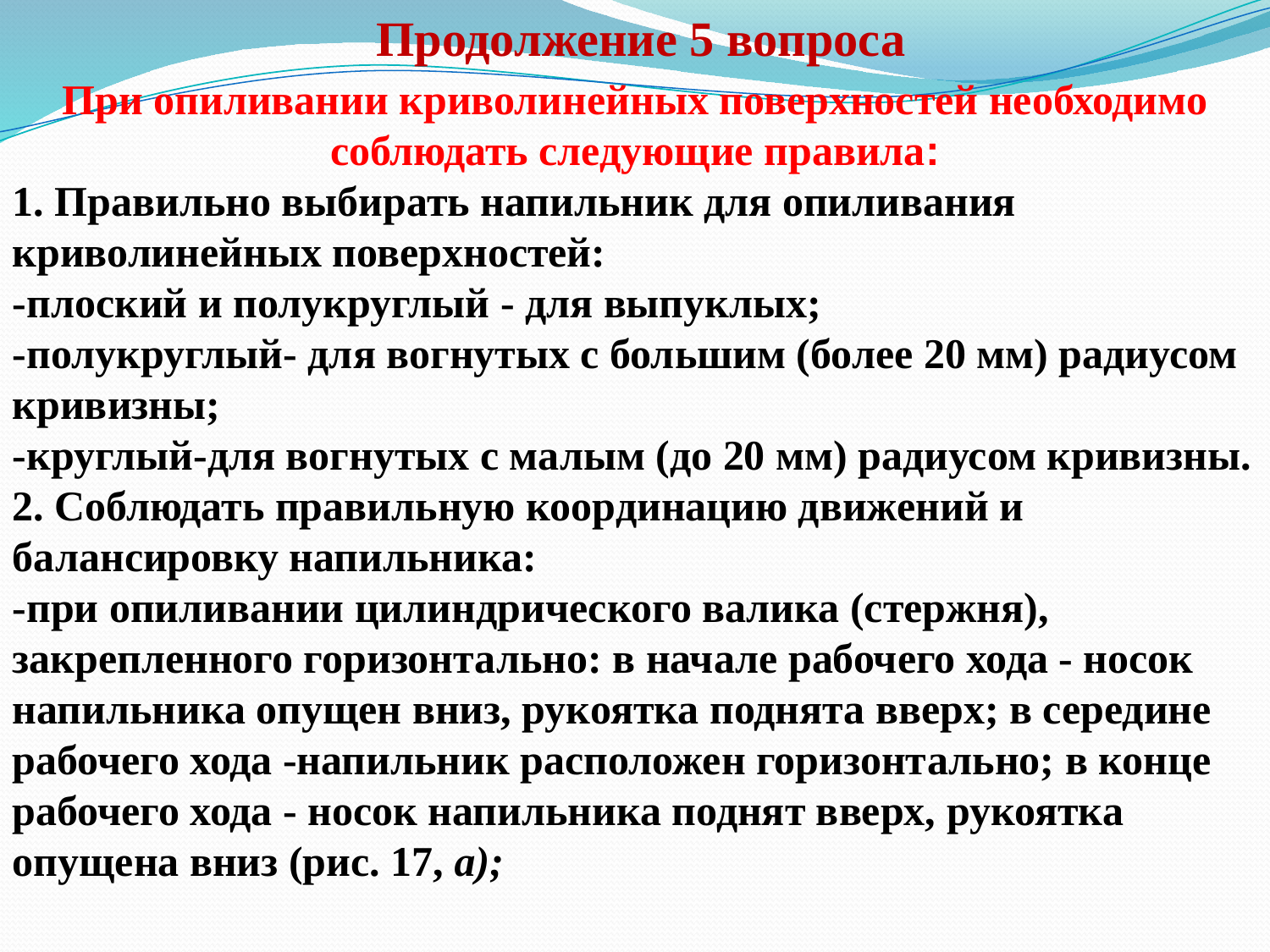

# Продолжение 5 вопроса
При опиливании криволинейных поверхностей необходимо соблюдать следующие правила:
1. Правильно выбирать напильник для опиливания криволинейных поверхностей:
-плоский и полукруглый - для выпуклых;
-полукруглый- для вогнутых с большим (более 20 мм) радиусом кривизны;
-круглый-для вогнутых с малым (до 20 мм) радиусом кривизны.
2. Соблюдать правильную координацию движений и балансировку напильника:
-при опиливании цилиндрического валика (стержня), закрепленного горизонтально: в начале рабочего хода - носок напильника опущен вниз, рукоятка поднята вверх; в середине рабочего хода -напильник расположен горизонтально; в конце рабочего хода - носок напильника поднят вверх, рукоятка опущена вниз (рис. 17, а);